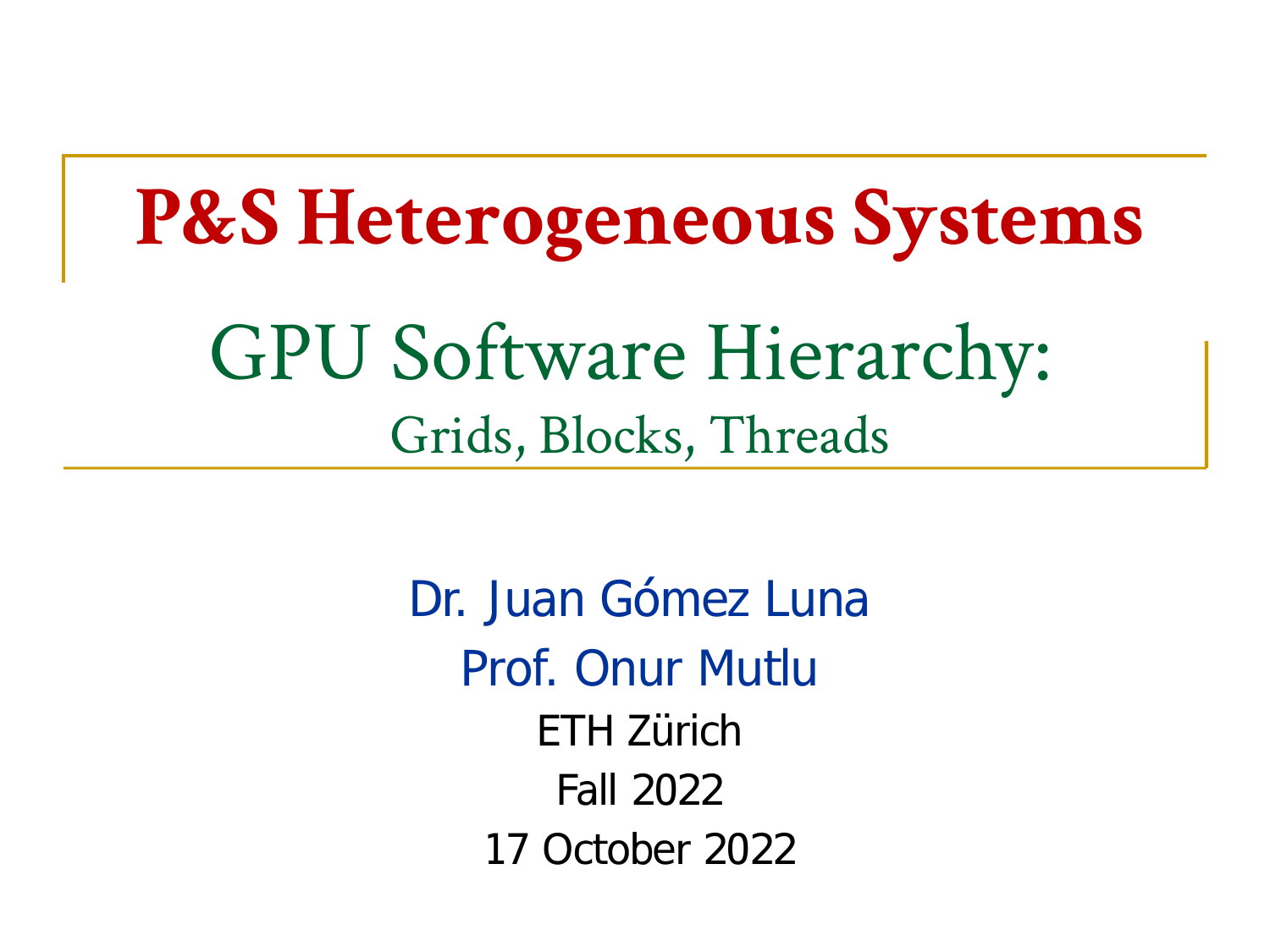

# P&S Heterogeneous Systems GPU Software Hierarchy: Grids, Blocks, Threads
Dr. Juan Gómez Luna
Prof. Onur Mutlu
ETH Zürich
Fall 2022
17 October 2022